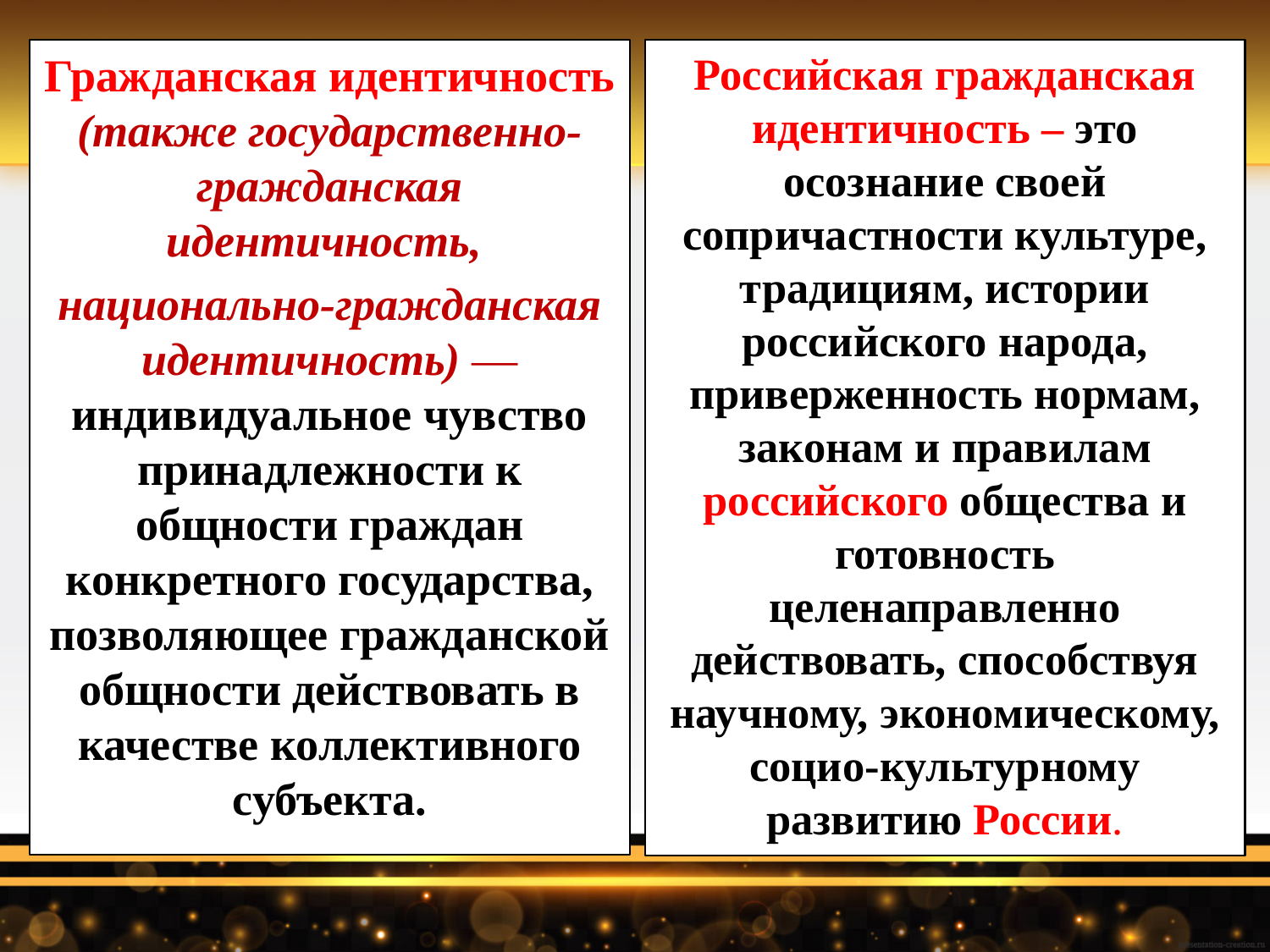

Гражданская идентичность (также государственно-гражданская идентичность,
национально-гражданская идентичность) — индивидуальное чувство принадлежности к общности граждан конкретного государства, позволяющее гражданской общности действовать в качестве коллективного субъекта.

Российская гражданская идентичность – это осознание своей сопричастности культуре, традициям, истории российского народа, приверженность нормам, законам и правилам российского общества и готовность целенаправленно действовать, способствуя научному, экономическому, социо-культурному развитию России.